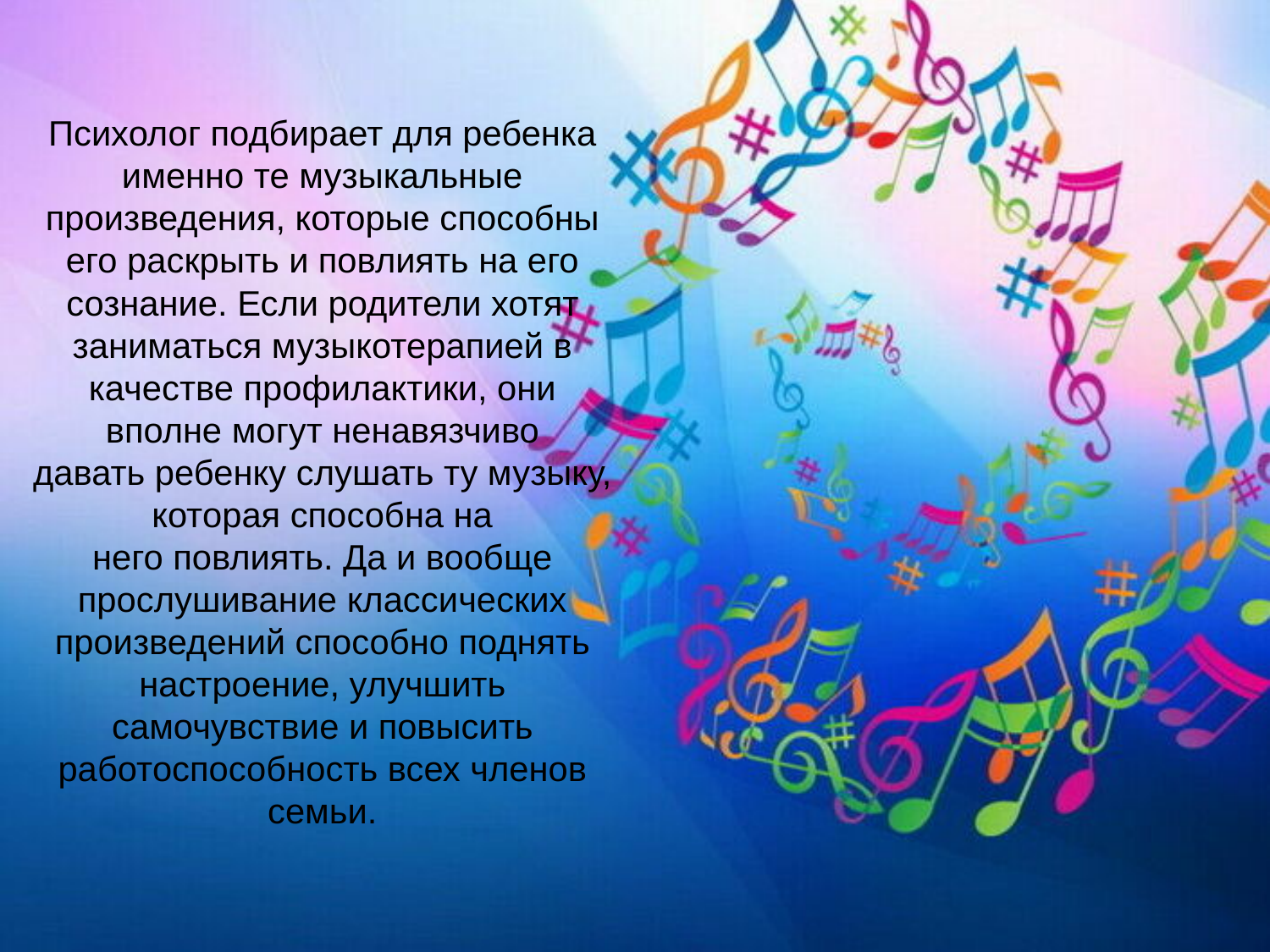

# Психолог подбирает для ребенка именно те музыкальные произведения, которые способны его раскрыть и повлиять на его сознание. Если родители хотят заниматься музыкотерапией в качестве профилактики, они вполне могут ненавязчиво давать ребенку слушать ту музыку, которая способна на него повлиять. Да и вообще прослушивание классических произведений способно поднять настроение, улучшить самочувствие и повысить работоспособность всех членов семьи.